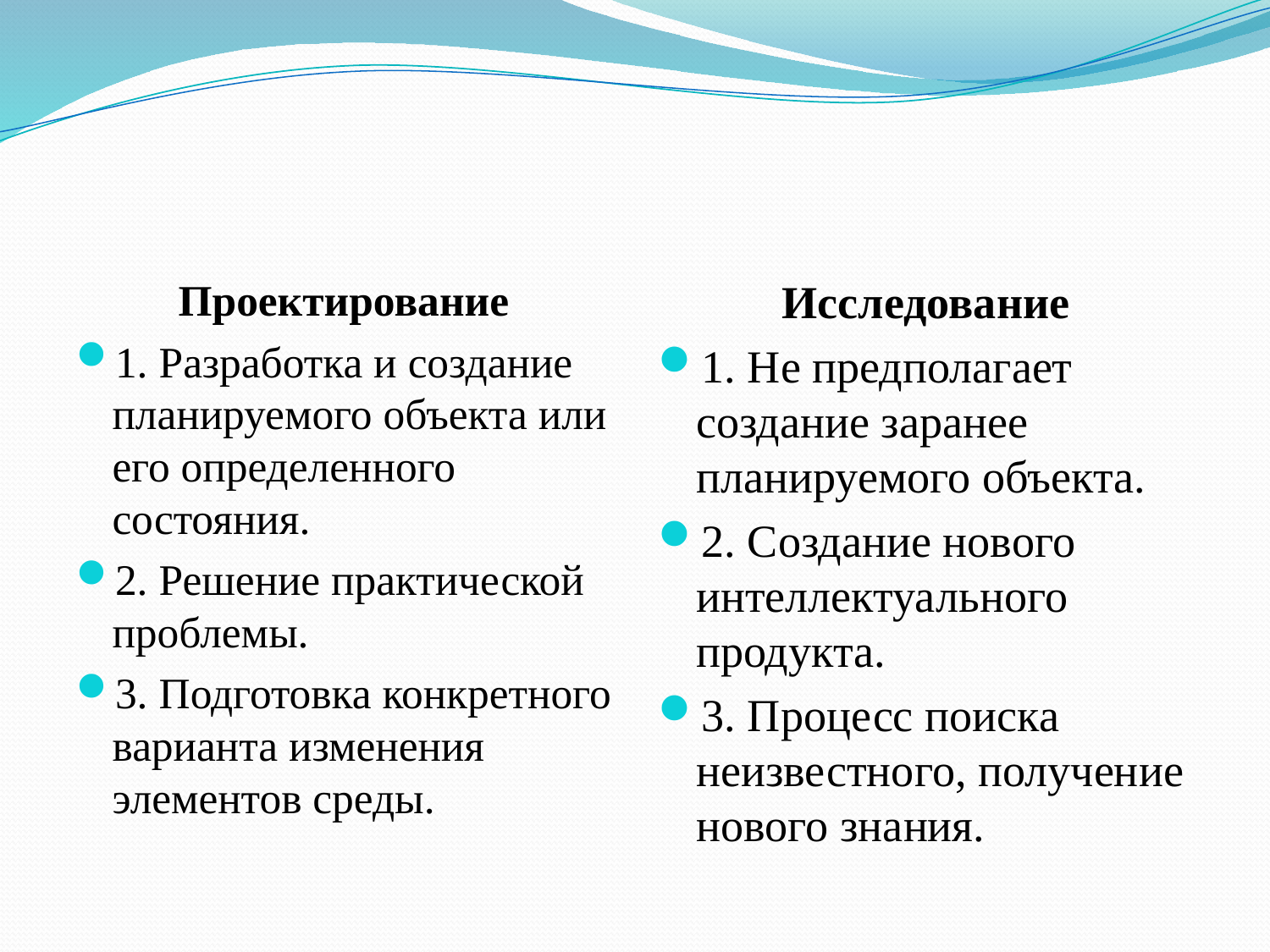

#
Проектирование
1. Разработка и создание планируемого объекта или его определенного состояния.
2. Решение практической проблемы.
3. Подготовка конкретного варианта изменения элементов среды.

Исследование
1. Не предполагает создание заранее планируемого объекта.
2. Создание нового интеллектуального продукта.
3. Процесс поиска неизвестного, получение нового знания.